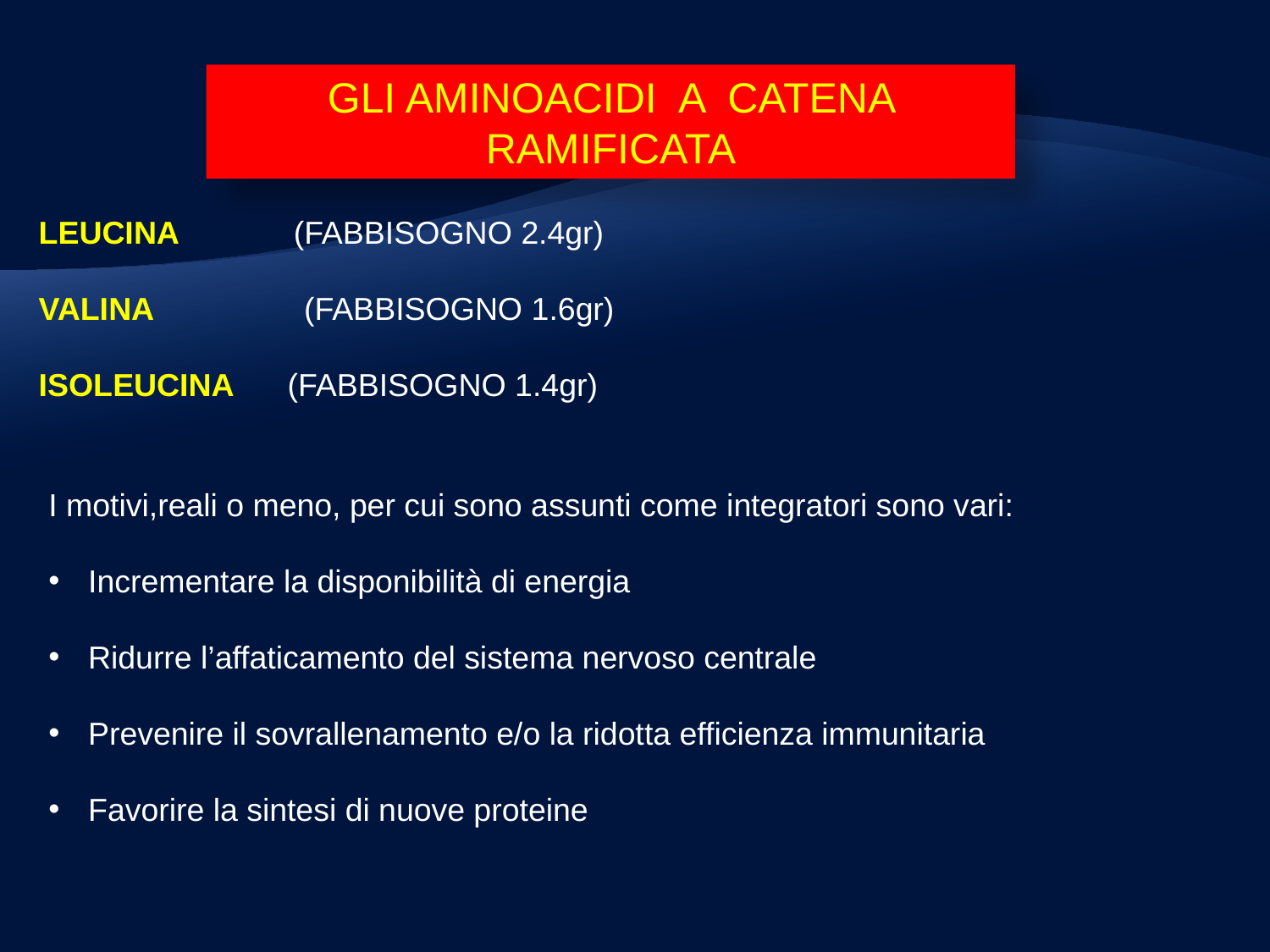

GLI AMINOACIDI  A  CATENA RAMIFICATA
LEUCINA             (FABBISOGNO 2.4gr)

VALINA                 (FABBISOGNO 1.6gr)

ISOLEUCINA      (FABBISOGNO 1.4gr)

I motivi,reali o meno, per cui sono assunti come integratori sono vari:

Incrementare la disponibilità di energia

Ridurre l’affaticamento del sistema nervoso centrale

Prevenire il sovrallenamento e/o la ridotta efficienza immunitaria

Favorire la sintesi di nuove proteine